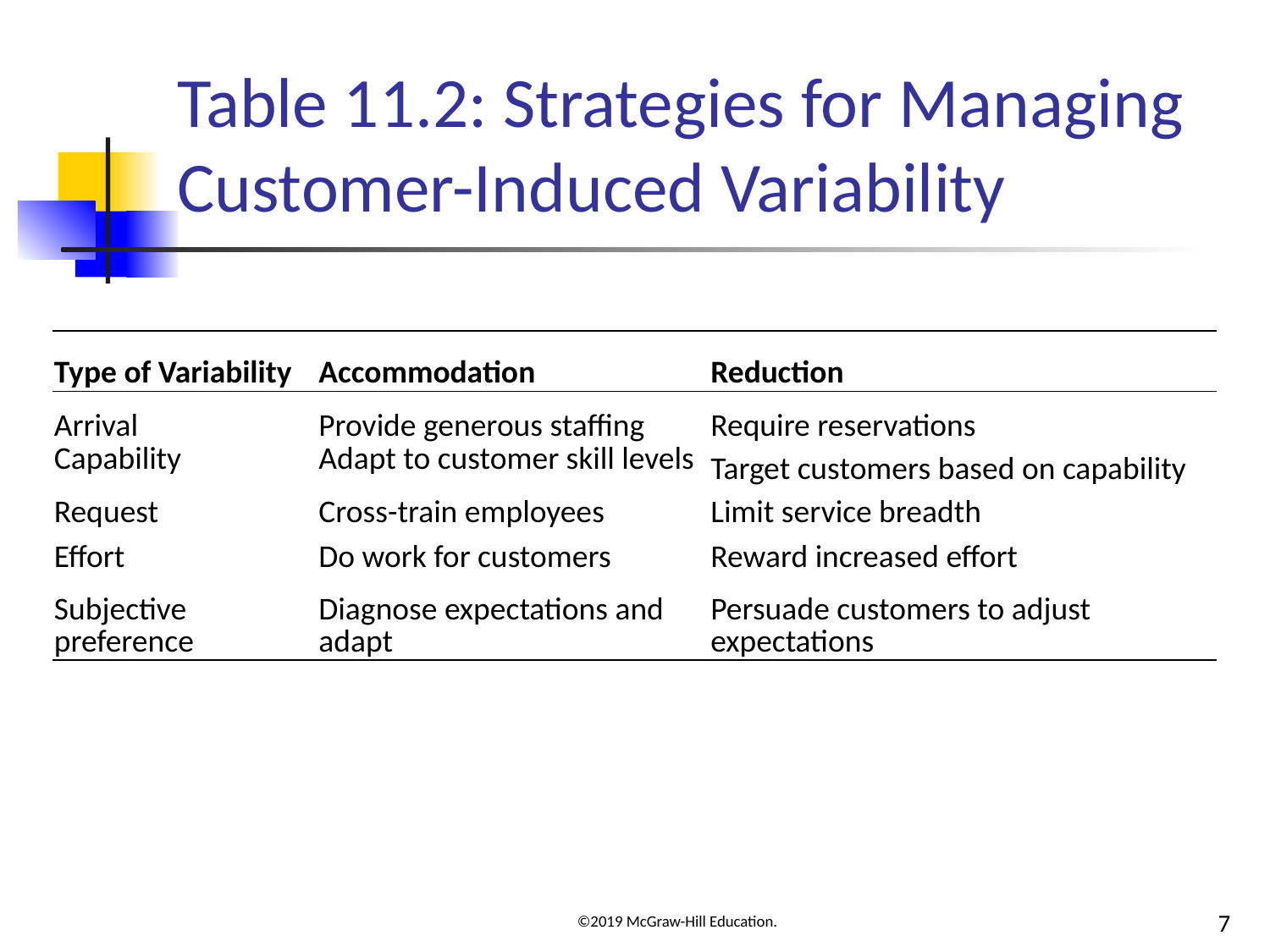

# Table 11.2: Strategies for Managing Customer-Induced Variability
| Type of Variability | Accommodation | Reduction |
| --- | --- | --- |
| Arrival | Provide generous staffing | Require reservations |
| Capability | Adapt to customer skill levels | Target customers based on capability |
| Request | Cross-train employees | Limit service breadth |
| Effort | Do work for customers | Reward increased effort |
| Subjective preference | Diagnose expectations and adapt | Persuade customers to adjust expectations |